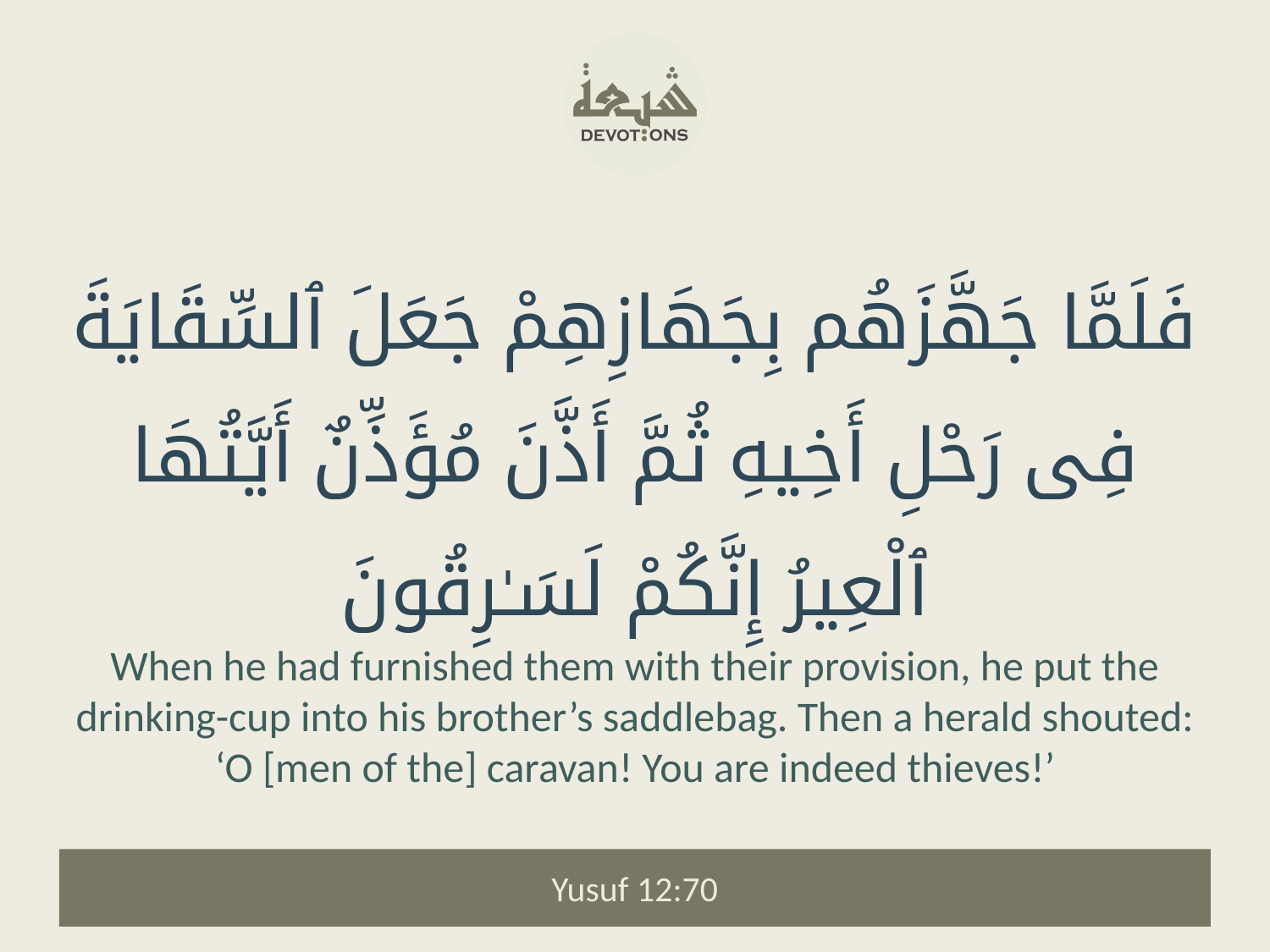

فَلَمَّا جَهَّزَهُم بِجَهَازِهِمْ جَعَلَ ٱلسِّقَايَةَ فِى رَحْلِ أَخِيهِ ثُمَّ أَذَّنَ مُؤَذِّنٌ أَيَّتُهَا ٱلْعِيرُ إِنَّكُمْ لَسَـٰرِقُونَ
When he had furnished them with their provision, he put the drinking-cup into his brother’s saddlebag. Then a herald shouted: ‘O [men of the] caravan! You are indeed thieves!’
Yusuf 12:70